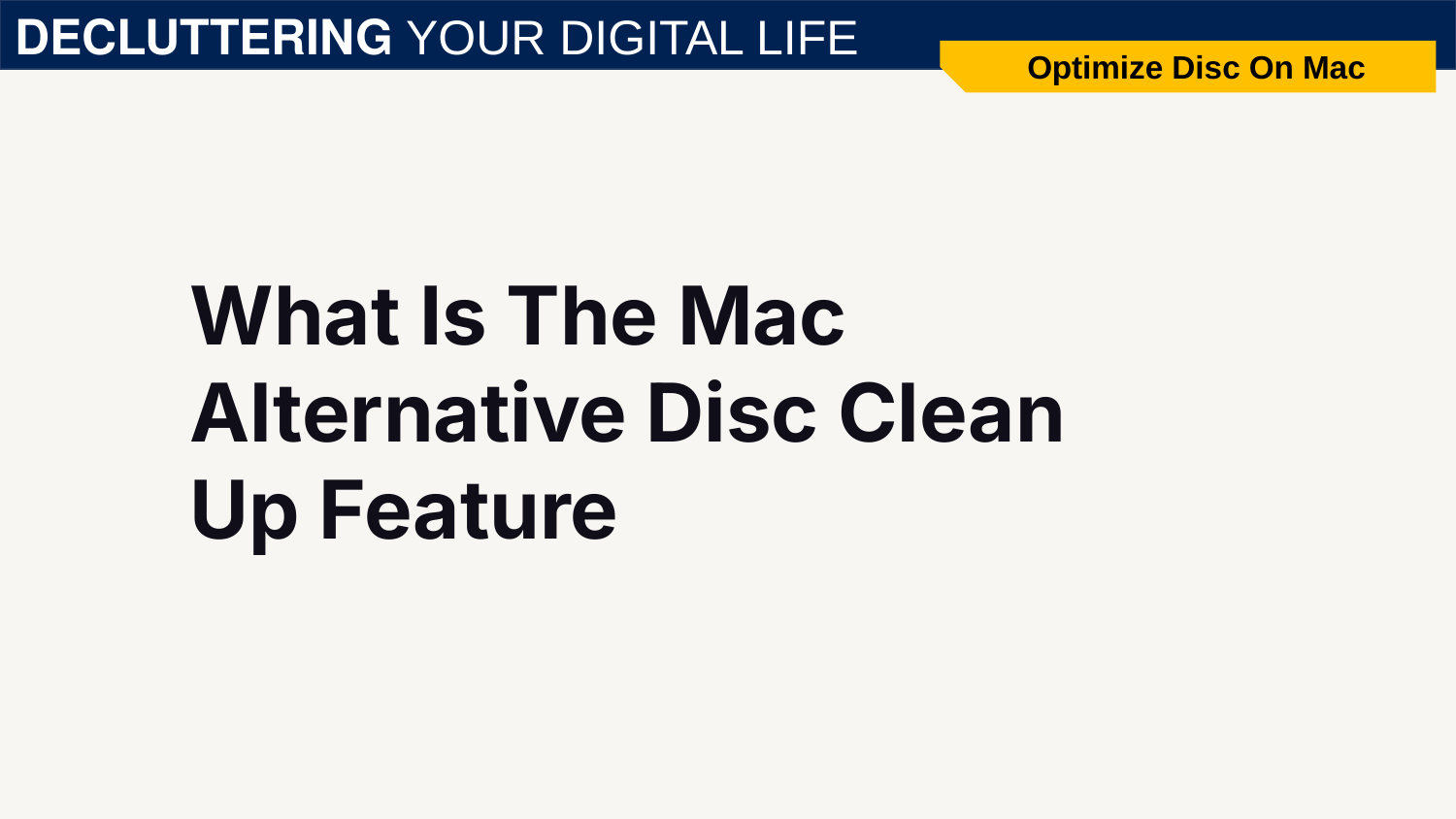

DECLUTTERING YOUR DIGITAL LIFE
Optimize Disc On Mac

# What Is The Mac Alternative Disc Clean Up Feature